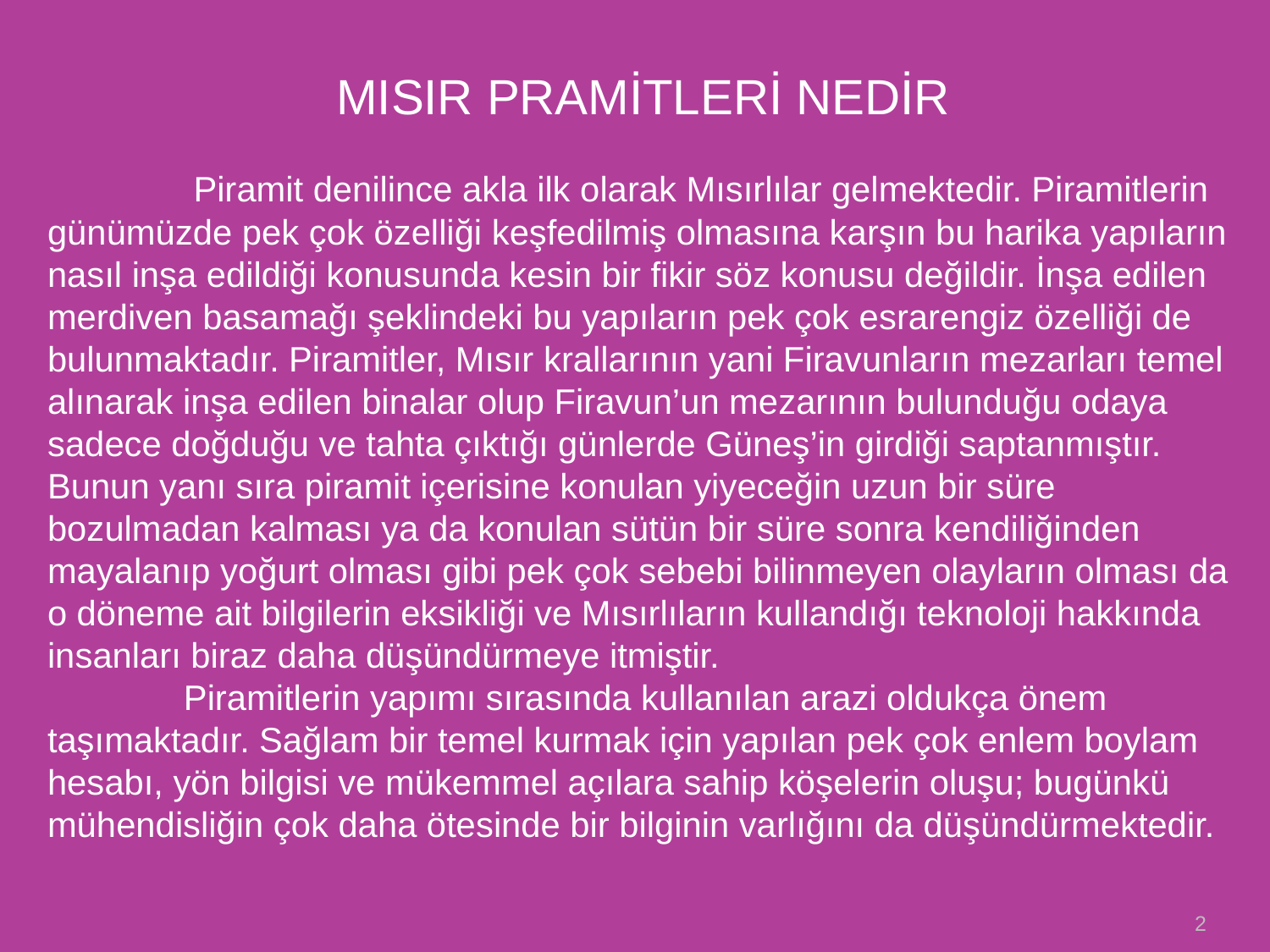

MISIR PRAMİTLERİ NEDİR

               Piramit denilince akla ilk olarak Mısırlılar gelmektedir. Piramitlerin günümüzde pek çok özelliği keşfedilmiş olmasına karşın bu harika yapıların nasıl inşa edildiği konusunda kesin bir fikir söz konusu değildir. İnşa edilen merdiven basamağı şeklindeki bu yapıların pek çok esrarengiz özelliği de bulunmaktadır. Piramitler, Mısır krallarının yani Firavunların mezarları temel alınarak inşa edilen binalar olup Firavun’un mezarının bulunduğu odaya sadece doğduğu ve tahta çıktığı günlerde Güneş’in girdiği saptanmıştır. Bunun yanı sıra piramit içerisine konulan yiyeceğin uzun bir süre bozulmadan kalması ya da konulan sütün bir süre sonra kendiliğinden mayalanıp yoğurt olması gibi pek çok sebebi bilinmeyen olayların olması da o döneme ait bilgilerin eksikliği ve Mısırlıların kullandığı teknoloji hakkında insanları biraz daha düşündürmeye itmiştir.
              Piramitlerin yapımı sırasında kullanılan arazi oldukça önem taşımaktadır. Sağlam bir temel kurmak için yapılan pek çok enlem boylam hesabı, yön bilgisi ve mükemmel açılara sahip köşelerin oluşu; bugünkü mühendisliğin çok daha ötesinde bir bilginin varlığını da düşündürmektedir.
2